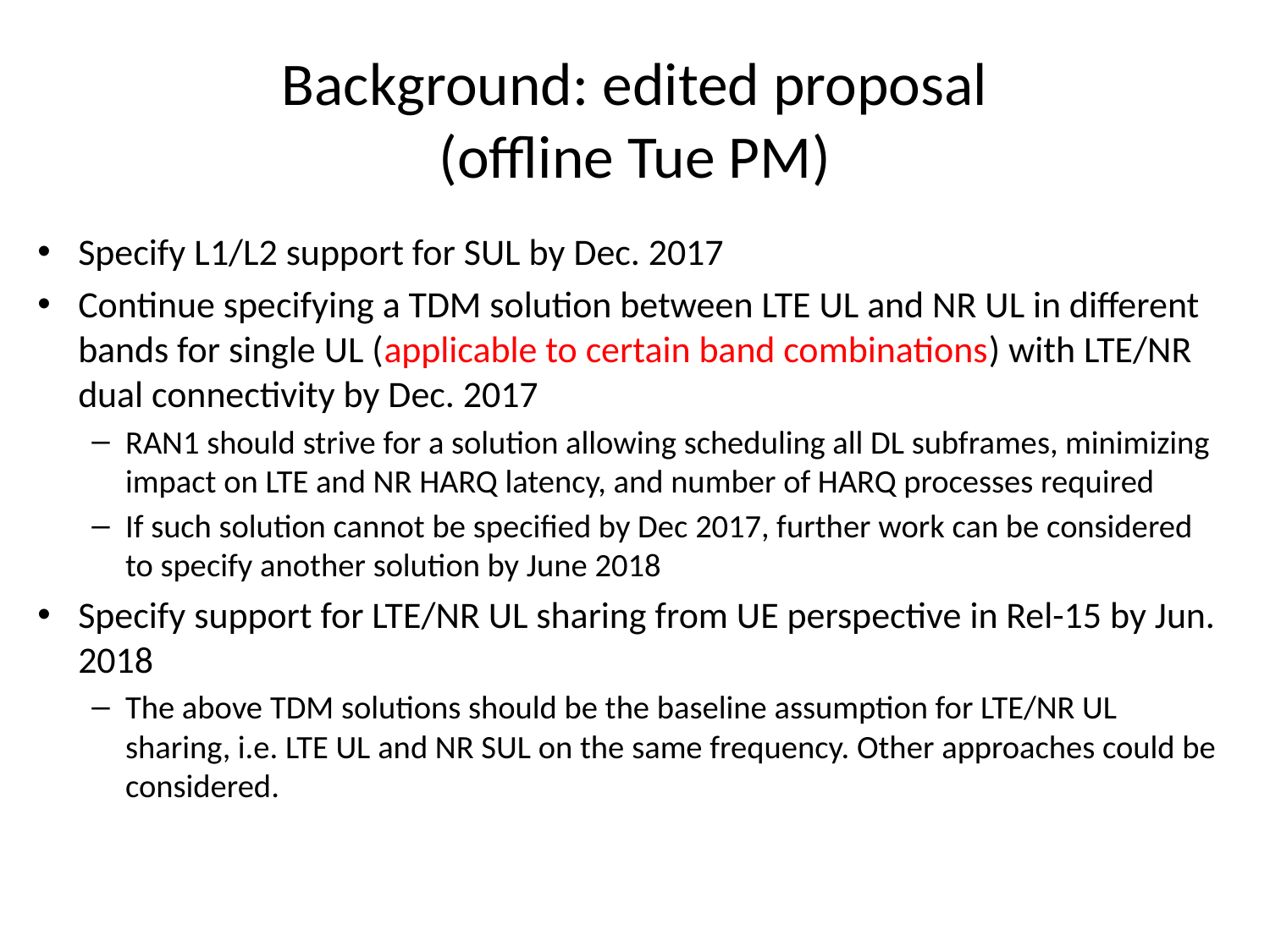

# Background: edited proposal (offline Tue PM)
Specify L1/L2 support for SUL by Dec. 2017
Continue specifying a TDM solution between LTE UL and NR UL in different bands for single UL (applicable to certain band combinations) with LTE/NR dual connectivity by Dec. 2017
RAN1 should strive for a solution allowing scheduling all DL subframes, minimizing impact on LTE and NR HARQ latency, and number of HARQ processes required
If such solution cannot be specified by Dec 2017, further work can be considered to specify another solution by June 2018
Specify support for LTE/NR UL sharing from UE perspective in Rel-15 by Jun. 2018
The above TDM solutions should be the baseline assumption for LTE/NR UL sharing, i.e. LTE UL and NR SUL on the same frequency. Other approaches could be considered.